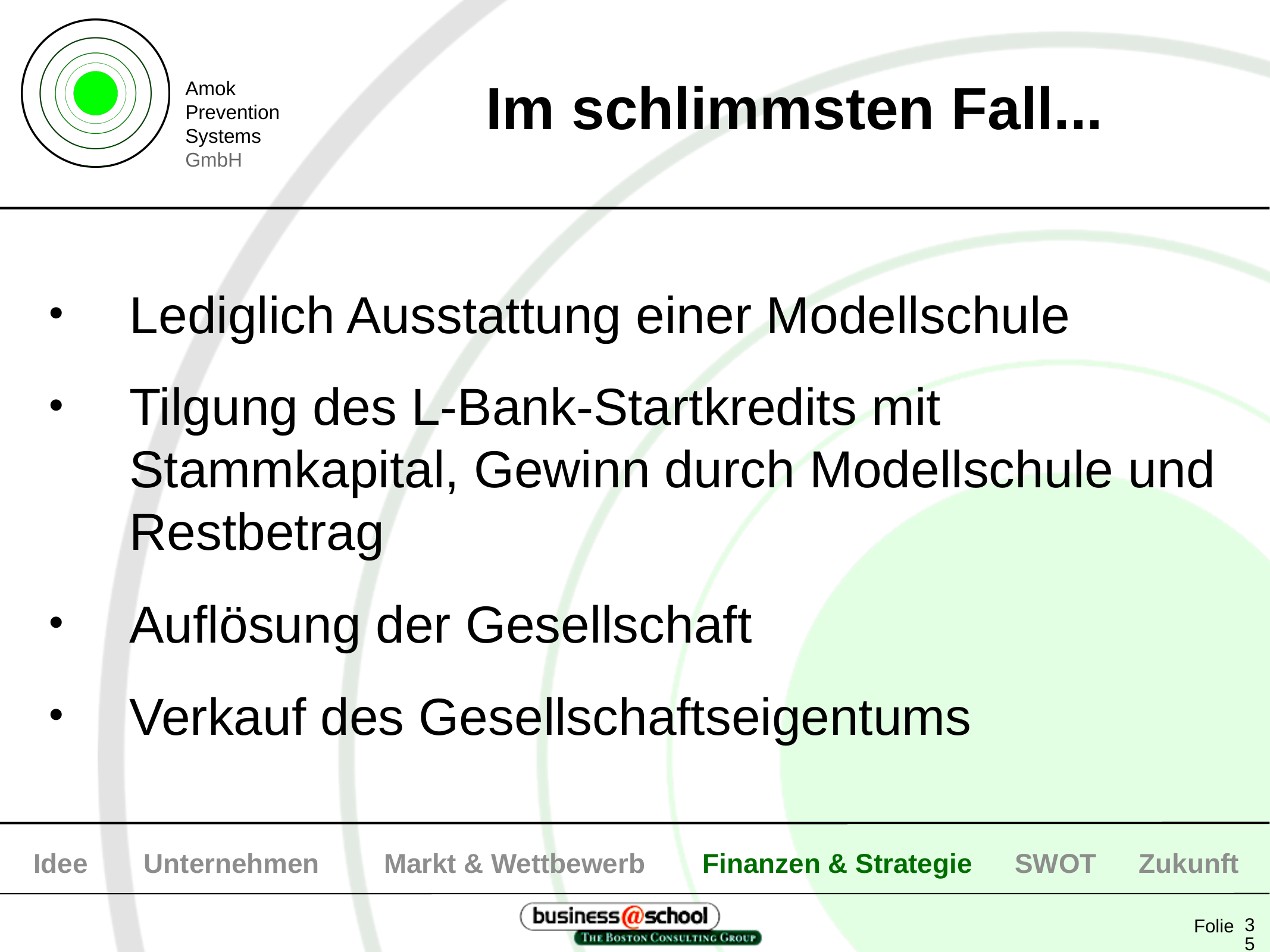

# Im schlimmsten Fall...
Lediglich Ausstattung einer Modellschule
Tilgung des L-Bank-Startkredits mit Stammkapital, Gewinn durch Modellschule und Restbetrag
Auflösung der Gesellschaft
Verkauf des Gesellschaftseigentums
Idee
Unternehmen
Markt & Wettbewerb
Finanzen & Strategie
SWOT
Zukunft
35